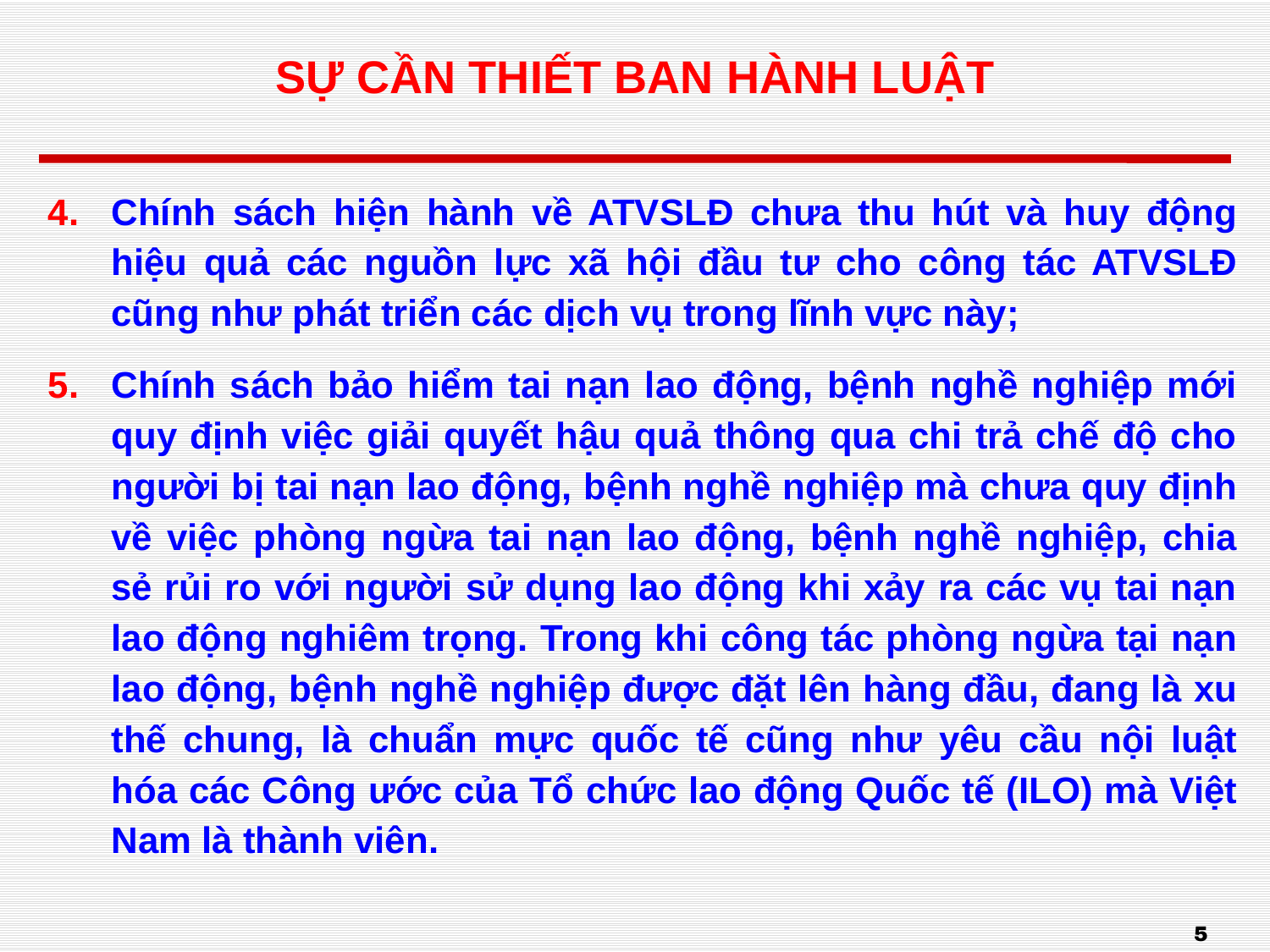

# SỰ CẦN THIẾT BAN HÀNH LUẬT
Chính sách hiện hành về ATVSLĐ chưa thu hút và huy động hiệu quả các nguồn lực xã hội đầu tư cho công tác ATVSLĐ cũng như phát triển các dịch vụ trong lĩnh vực này;
Chính sách bảo hiểm tai nạn lao động, bệnh nghề nghiệp mới quy định việc giải quyết hậu quả thông qua chi trả chế độ cho người bị tai nạn lao động, bệnh nghề nghiệp mà chưa quy định về việc phòng ngừa tai nạn lao động, bệnh nghề nghiệp, chia sẻ rủi ro với người sử dụng lao động khi xảy ra các vụ tai nạn lao động nghiêm trọng. Trong khi công tác phòng ngừa tại nạn lao động, bệnh nghề nghiệp được đặt lên hàng đầu, đang là xu thế chung, là chuẩn mực quốc tế cũng như yêu cầu nội luật hóa các Công ước của Tổ chức lao động Quốc tế (ILO) mà Việt Nam là thành viên.